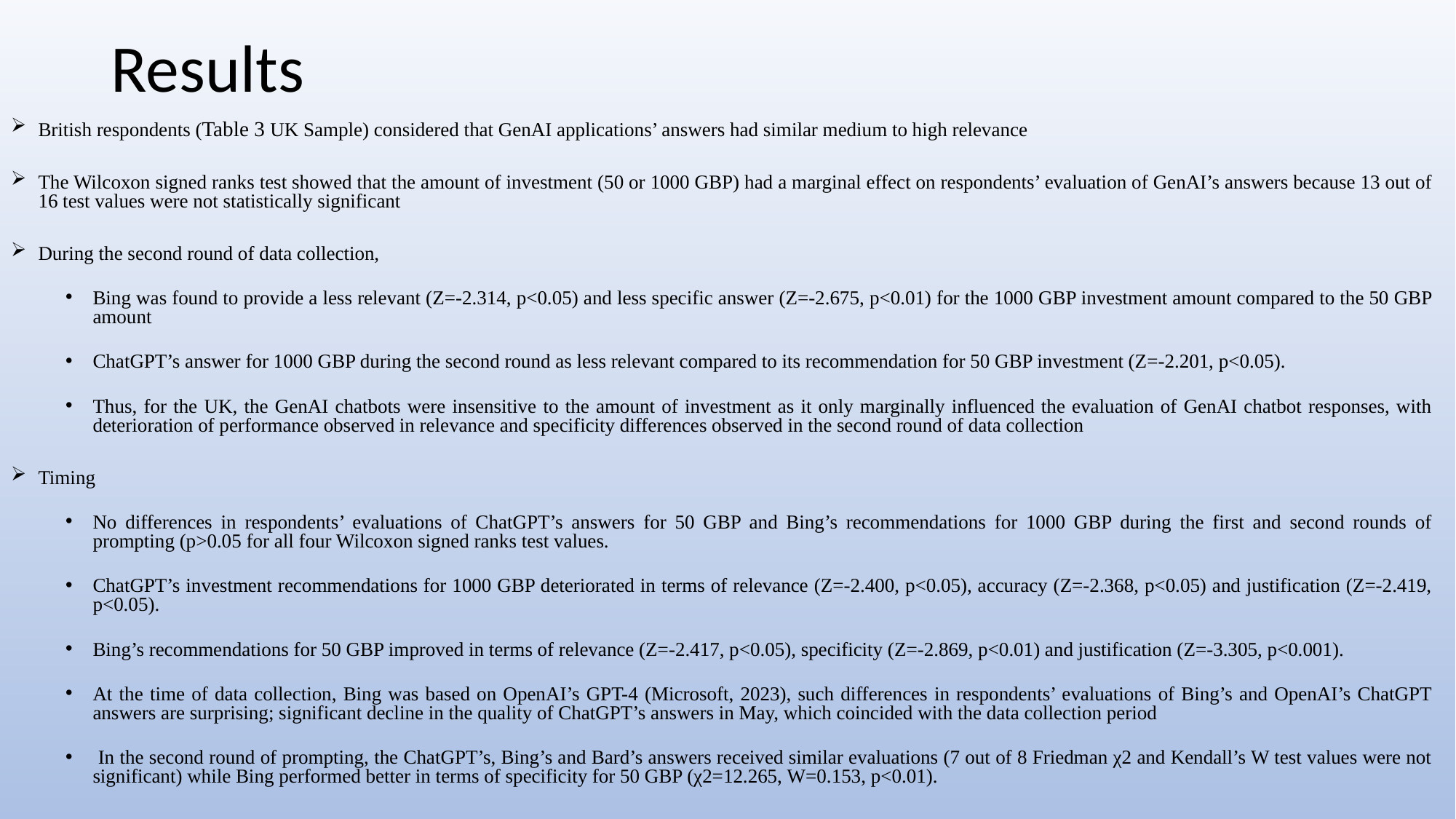

# Results
British respondents (Table 3 UK Sample) considered that GenAI applications’ answers had similar medium to high relevance
The Wilcoxon signed ranks test showed that the amount of investment (50 or 1000 GBP) had a marginal effect on respondents’ evaluation of GenAI’s answers because 13 out of 16 test values were not statistically significant
During the second round of data collection,
Bing was found to provide a less relevant (Z=-2.314, p<0.05) and less specific answer (Z=-2.675, p<0.01) for the 1000 GBP investment amount compared to the 50 GBP amount
ChatGPT’s answer for 1000 GBP during the second round as less relevant compared to its recommendation for 50 GBP investment (Z=-2.201, p<0.05).
Thus, for the UK, the GenAI chatbots were insensitive to the amount of investment as it only marginally influenced the evaluation of GenAI chatbot responses, with deterioration of performance observed in relevance and specificity differences observed in the second round of data collection
Timing
No differences in respondents’ evaluations of ChatGPT’s answers for 50 GBP and Bing’s recommendations for 1000 GBP during the first and second rounds of prompting (p>0.05 for all four Wilcoxon signed ranks test values.
ChatGPT’s investment recommendations for 1000 GBP deteriorated in terms of relevance (Z=-2.400, p<0.05), accuracy (Z=-2.368, p<0.05) and justification (Z=-2.419, p<0.05).
Bing’s recommendations for 50 GBP improved in terms of relevance (Z=-2.417, p<0.05), specificity (Z=-2.869, p<0.01) and justification (Z=-3.305, p<0.001).
At the time of data collection, Bing was based on OpenAI’s GPT-4 (Microsoft, 2023), such differences in respondents’ evaluations of Bing’s and OpenAI’s ChatGPT answers are surprising; significant decline in the quality of ChatGPT’s answers in May, which coincided with the data collection period
 In the second round of prompting, the ChatGPT’s, Bing’s and Bard’s answers received similar evaluations (7 out of 8 Friedman χ2 and Kendall’s W test values were not significant) while Bing performed better in terms of specificity for 50 GBP (χ2=12.265, W=0.153, p<0.01).